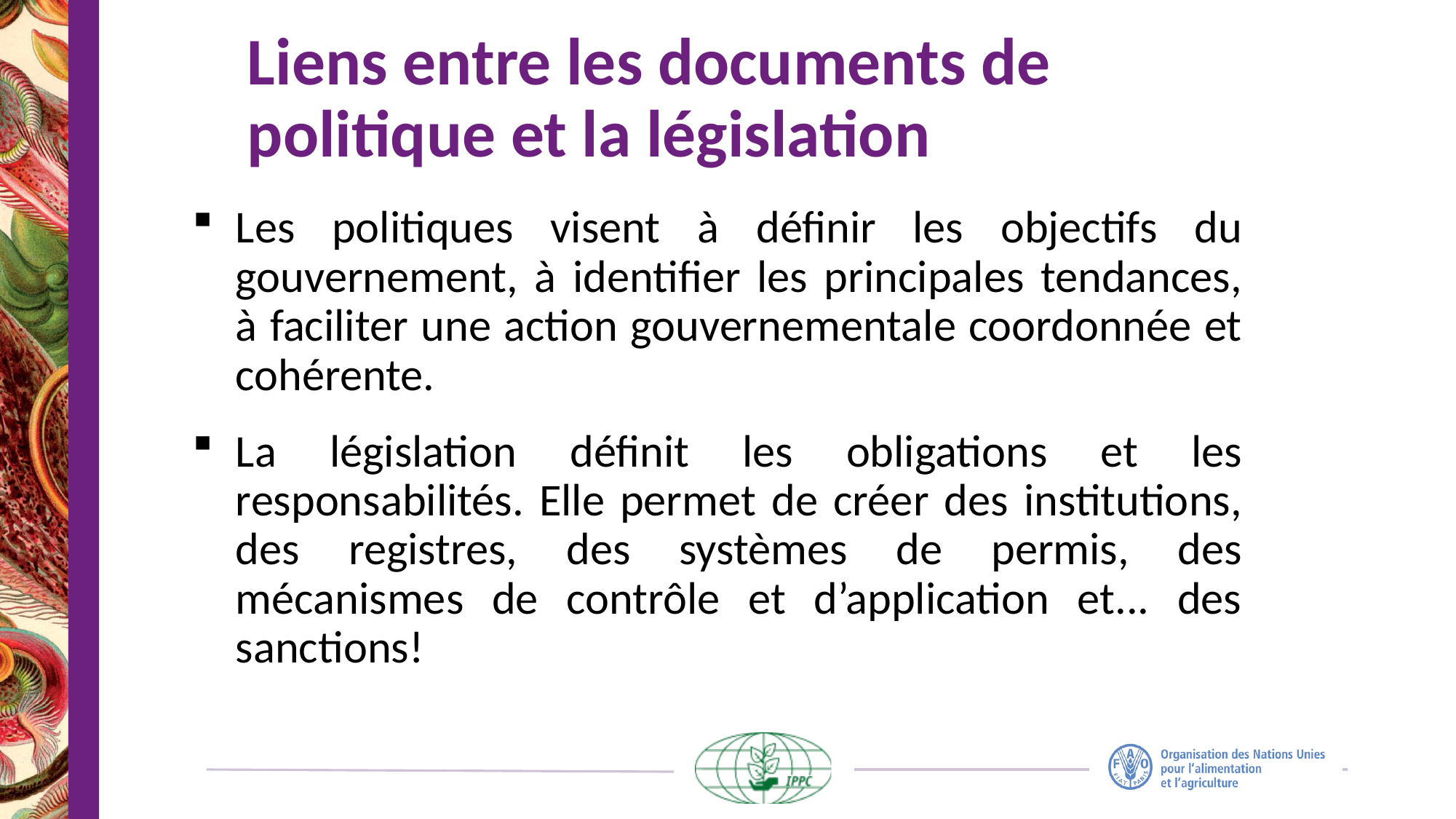

# Liens entre les documents de politique et la législation
Les politiques visent à définir les objectifs du gouvernement, à identifier les principales tendances, à faciliter une action gouvernementale coordonnée et cohérente.
La législation définit les obligations et les responsabilités. Elle permet de créer des institutions, des registres, des systèmes de permis, des mécanismes de contrôle et d’application et... des sanctions!